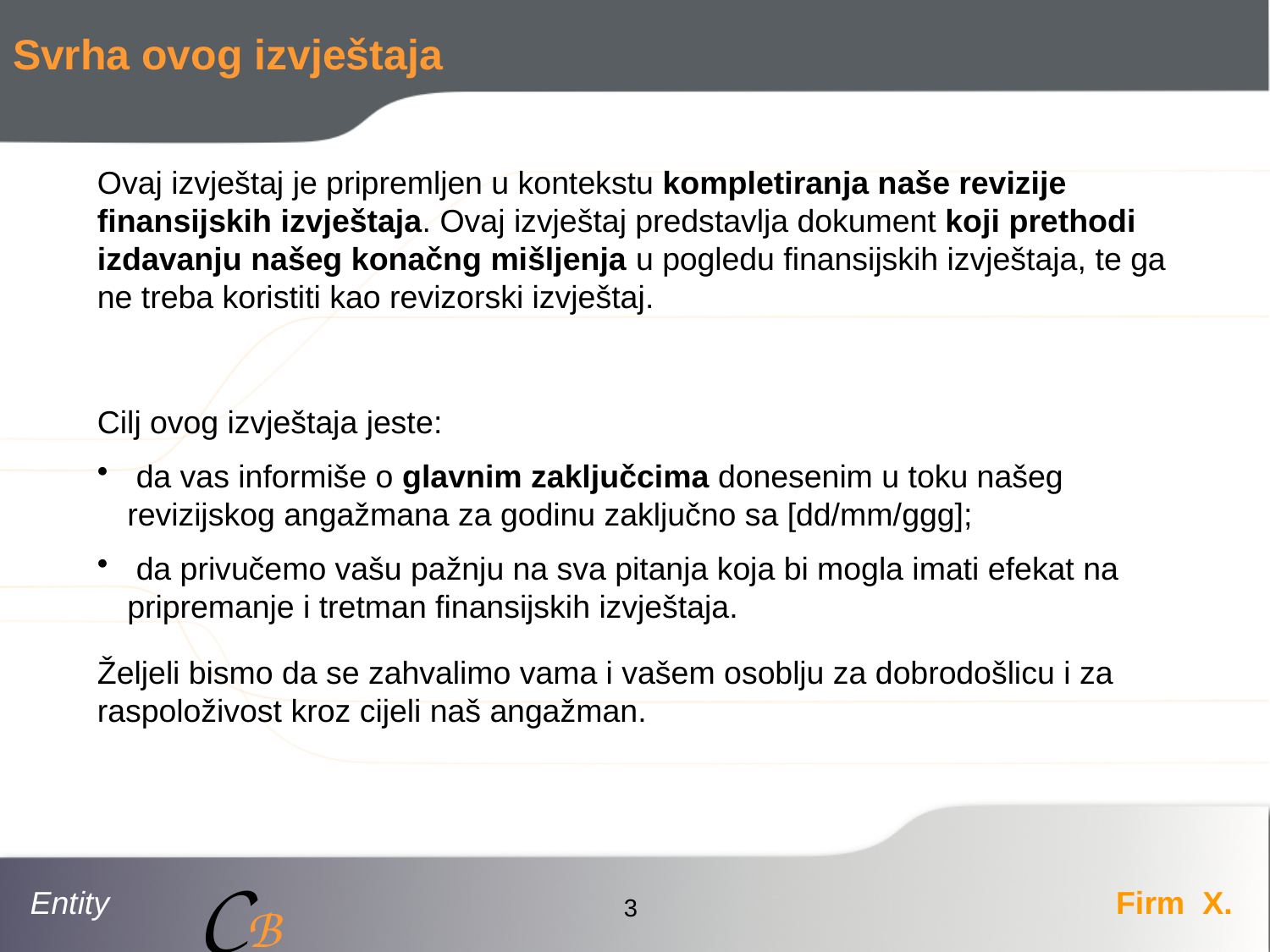

# Svrha ovog izvještaja
Ovaj izvještaj je pripremljen u kontekstu kompletiranja naše revizije finansijskih izvještaja. Ovaj izvještaj predstavlja dokument koji prethodi izdavanju našeg konačng mišljenja u pogledu finansijskih izvještaja, te ga ne treba koristiti kao revizorski izvještaj.
Cilj ovog izvještaja jeste:
 da vas informiše o glavnim zaključcima donesenim u toku našeg revizijskog angažmana za godinu zaključno sa [dd/mm/ggg];
 da privučemo vašu pažnju na sva pitanja koja bi mogla imati efekat na pripremanje i tretman finansijskih izvještaja.

Željeli bismo da se zahvalimo vama i vašem osoblju za dobrodošlicu i za raspoloživost kroz cijeli naš angažman.

3